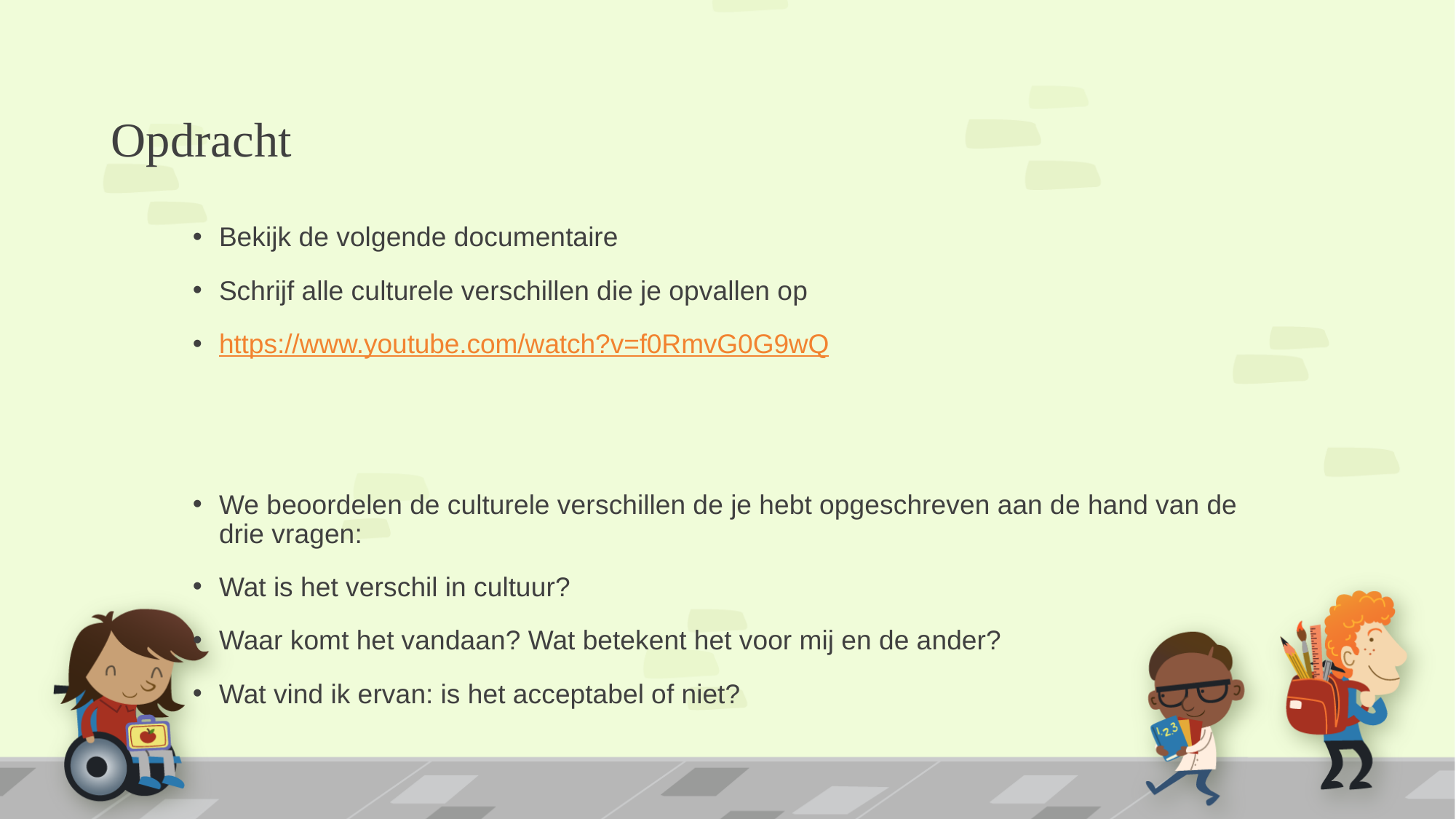

# Opdracht
Bekijk de volgende documentaire
Schrijf alle culturele verschillen die je opvallen op
https://www.youtube.com/watch?v=f0RmvG0G9wQ

We beoordelen de culturele verschillen de je hebt opgeschreven aan de hand van de drie vragen:
Wat is het verschil in cultuur?
Waar komt het vandaan? Wat betekent het voor mij en de ander?
Wat vind ik ervan: is het acceptabel of niet?